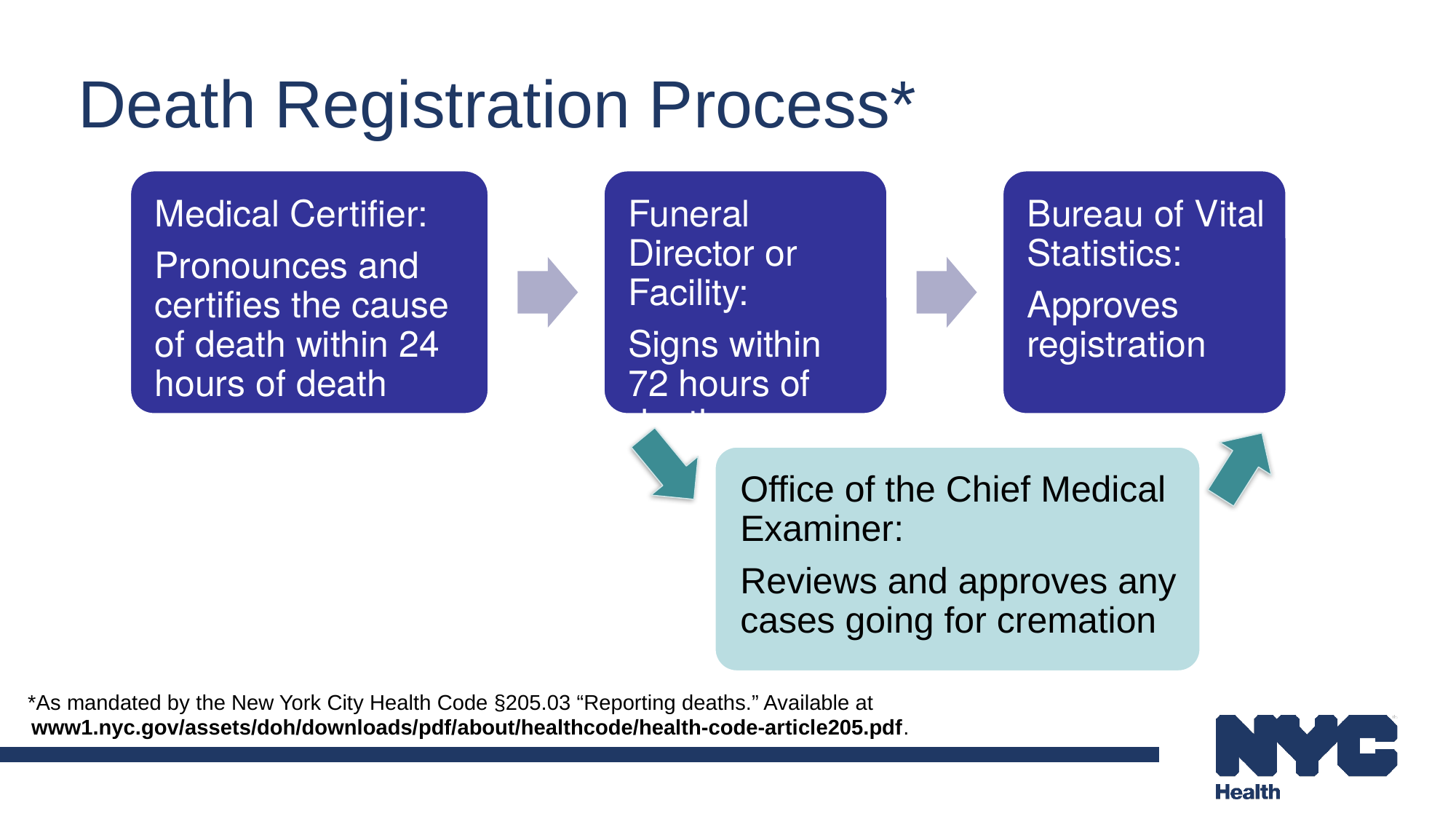

# Death Registration Process*
Medical Certifier:
Pronounces and certifies the cause of death within 24 hours of death

Funeral Director or Facility:
Signs within 72 hours of death

Bureau of Vital Statistics:
Approves registration

Office of the Chief Medical Examiner:
Reviews and approves any cases going for cremation
*As mandated by the New York City Health Code §205.03 “Reporting deaths.” Available at
www1.nyc.gov/assets/doh/downloads/pdf/about/healthcode/health-code-article205.pdf.